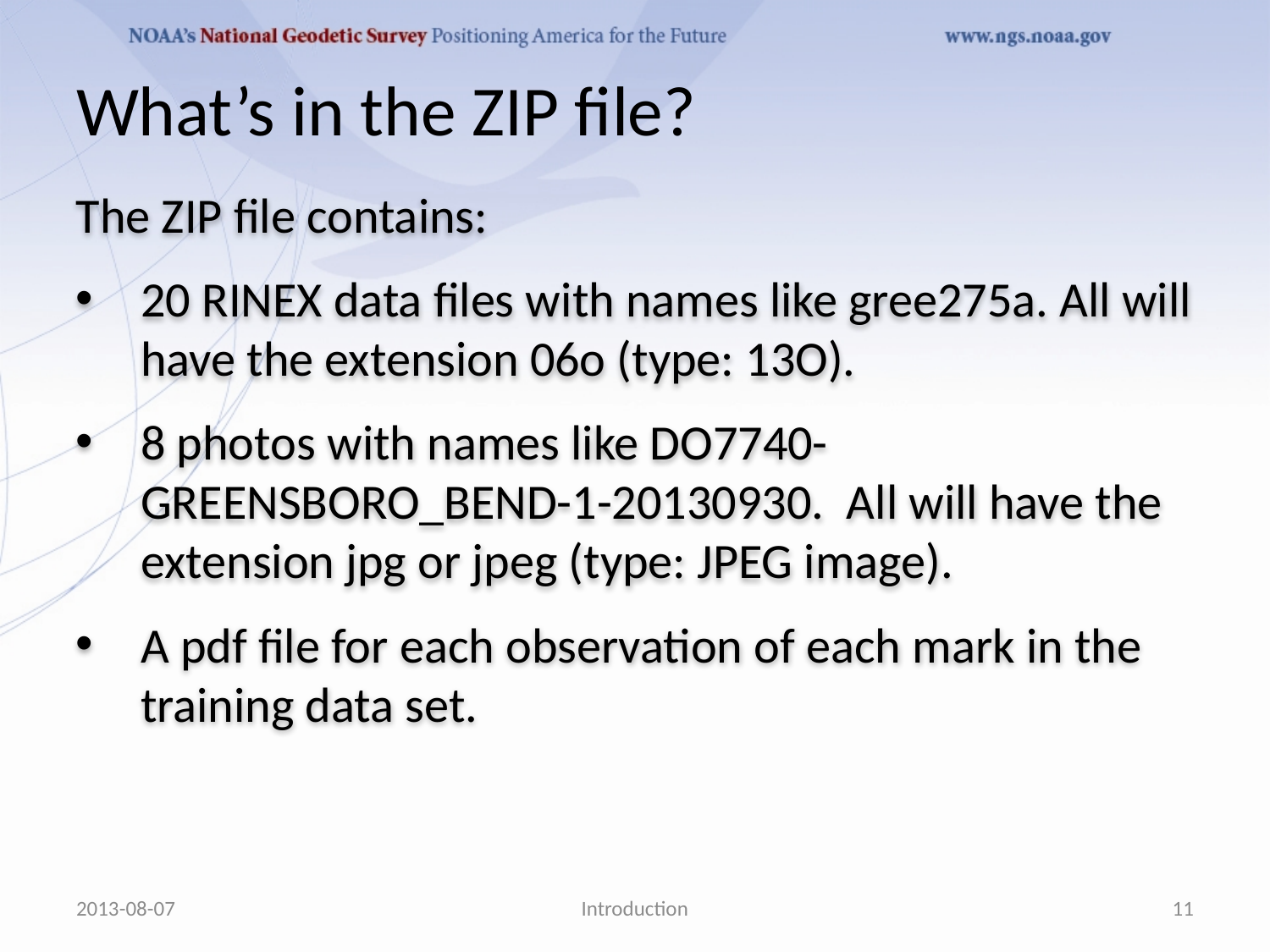

# What’s in the ZIP file?
The ZIP file contains:
20 RINEX data files with names like gree275a. All will have the extension 06o (type: 13O).
8 photos with names like DO7740-GREENSBORO_BEND-1-20130930.  All will have the extension jpg or jpeg (type: JPEG image).
A pdf file for each observation of each mark in the training data set.
2013-08-07
Introduction
11